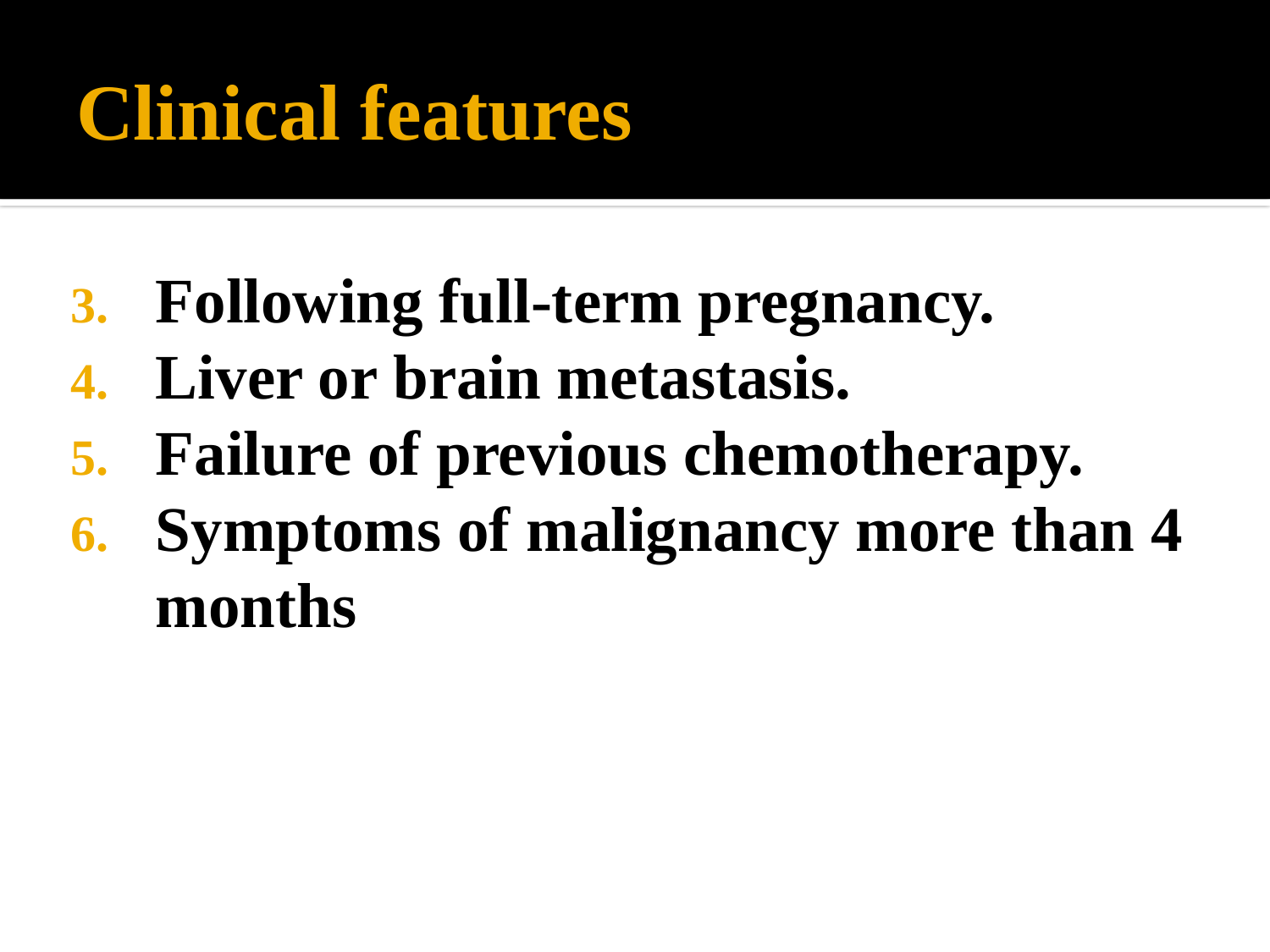

# Clinical features
Following full-term pregnancy.
Liver or brain metastasis.
Failure of previous chemotherapy.
Symptoms of malignancy more than 4 months